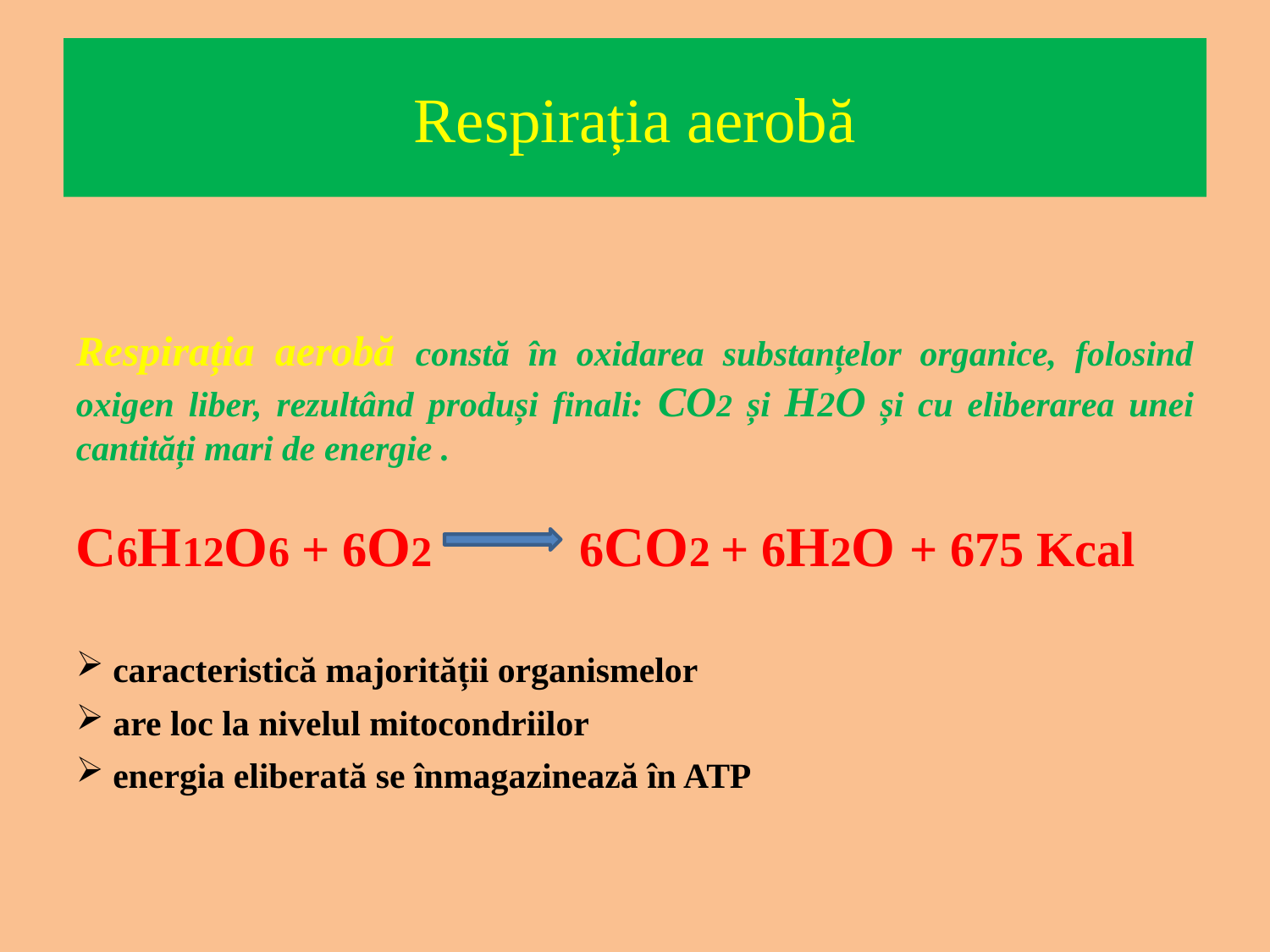

# Respirația aerobă
Respirația aerobă constă în oxidarea substanțelor organice, folosind oxigen liber, rezultând produși finali: CO2 și H2O și cu eliberarea unei cantități mari de energie .

C6H12O6 + 6O2            6CO2 + 6H2O + 675 Kcal

 caracteristică majorității organismelor
 are loc la nivelul mitocondriilor
 energia eliberată se înmagazinează în ATP